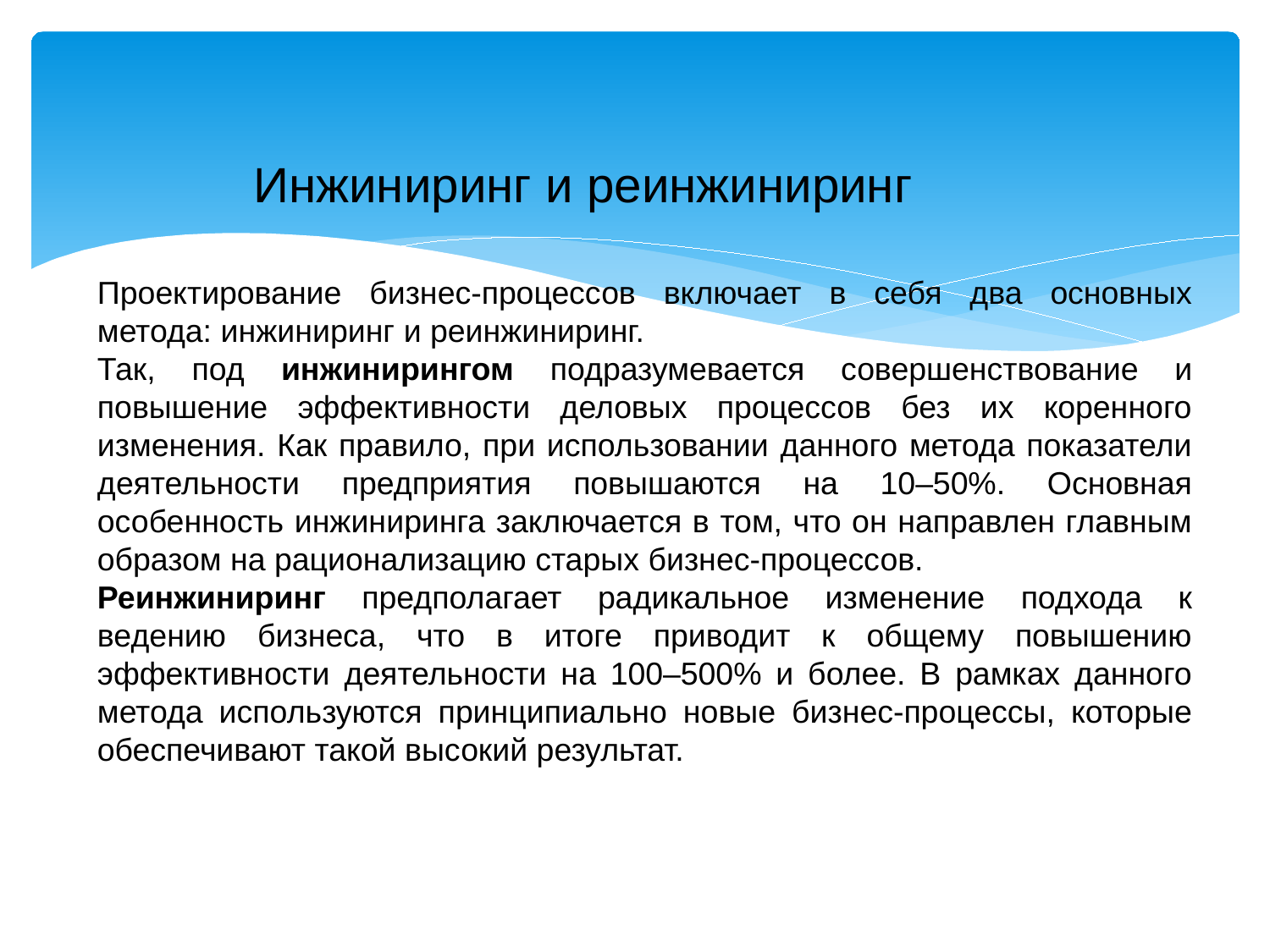

Инжиниринг и реинжиниринг
Проектирование бизнес-процессов включает в себя два основных метода: инжиниринг и реинжиниринг.
Так, под инжинирингом подразумевается совершенствование и повышение эффективности деловых процессов без их коренного изменения. Как правило, при использовании данного метода показатели деятельности предприятия повышаются на 10–50%. Основная особенность инжиниринга заключается в том, что он направлен главным образом на рационализацию старых бизнес-процессов.
Реинжиниринг предполагает радикальное изменение подхода к ведению бизнеса, что в итоге приводит к общему повышению эффективности деятельности на 100–500% и более. В рамках данного метода используются принципиально новые бизнес-процессы, которые обеспечивают такой высокий результат.